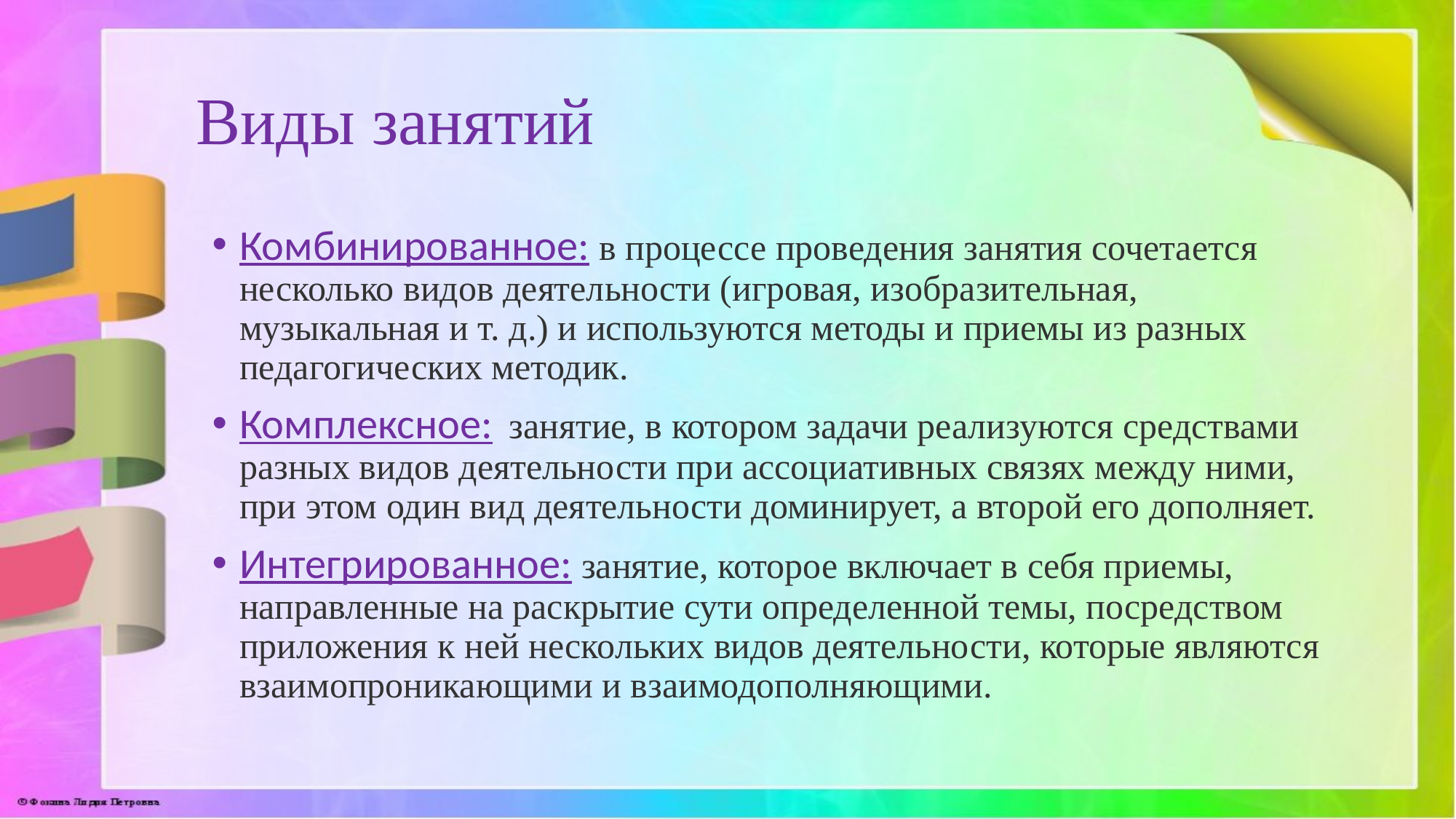

# Виды занятий
Комбинированное: в процессе проведения занятия сочетается несколько видов деятельности (игровая, изобразительная, музыкальная и т. д.) и используются методы и приемы из разных педагогических методик.
Комплексное:  занятие, в котором задачи реализуются средствами разных видов деятельности при ассоциативных связях между ними, при этом один вид деятельности доминирует, а второй его дополняет.
Интегрированное: занятие, которое включает в себя приемы, направленные на раскрытие сути определенной темы, посредством приложения к ней нескольких видов деятельности, которые являются взаимопроникающими и взаимодополняющими.